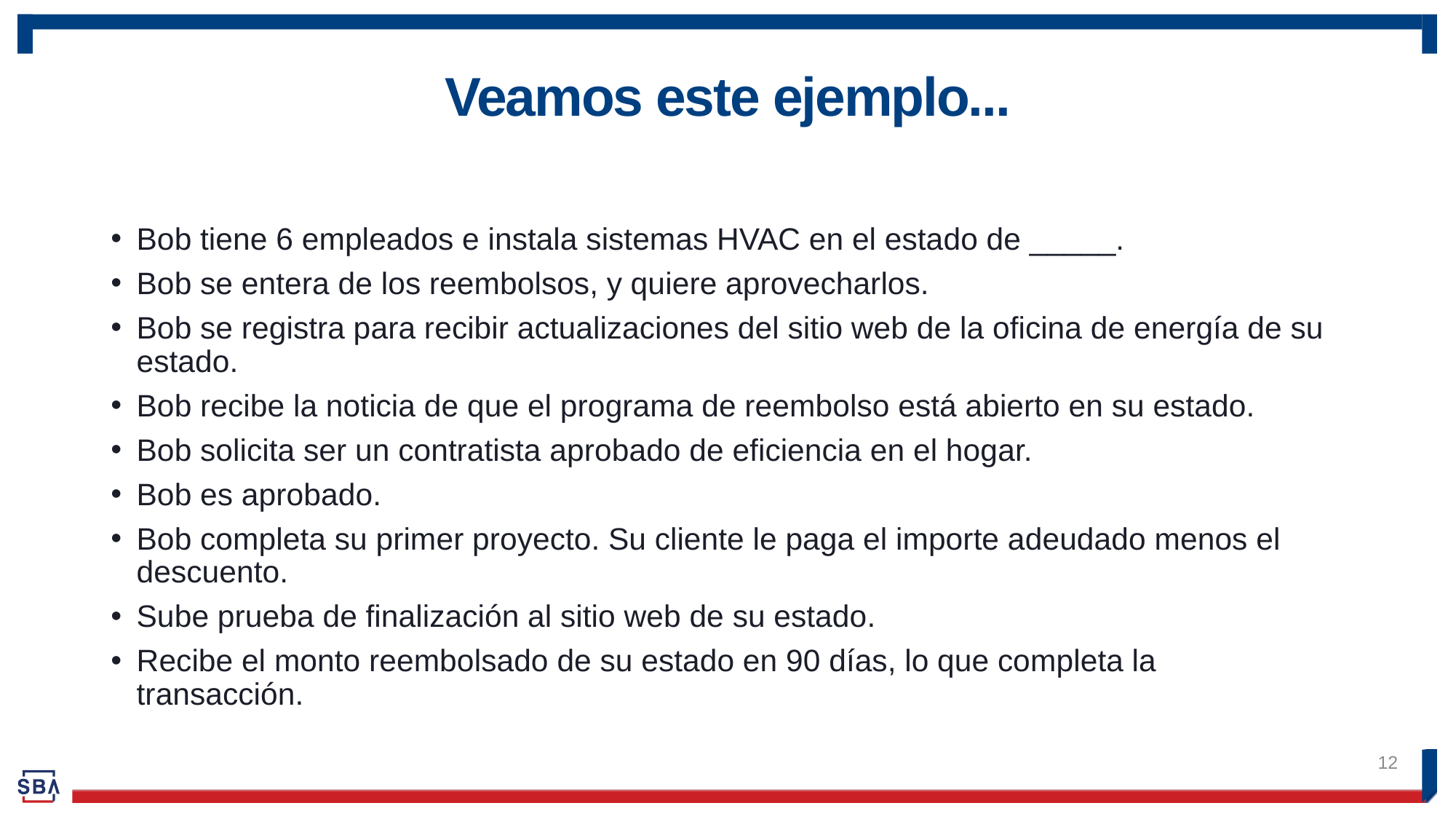

# Veamos este ejemplo...
Bob tiene 6 empleados e instala sistemas HVAC en el estado de _____.
Bob se entera de los reembolsos, y quiere aprovecharlos.
Bob se registra para recibir actualizaciones del sitio web de la oficina de energía de su estado.
Bob recibe la noticia de que el programa de reembolso está abierto en su estado.
Bob solicita ser un contratista aprobado de eficiencia en el hogar.
Bob es aprobado.
Bob completa su primer proyecto. Su cliente le paga el importe adeudado menos el descuento.
Sube prueba de finalización al sitio web de su estado.
Recibe el monto reembolsado de su estado en 90 días, lo que completa la transacción.

12